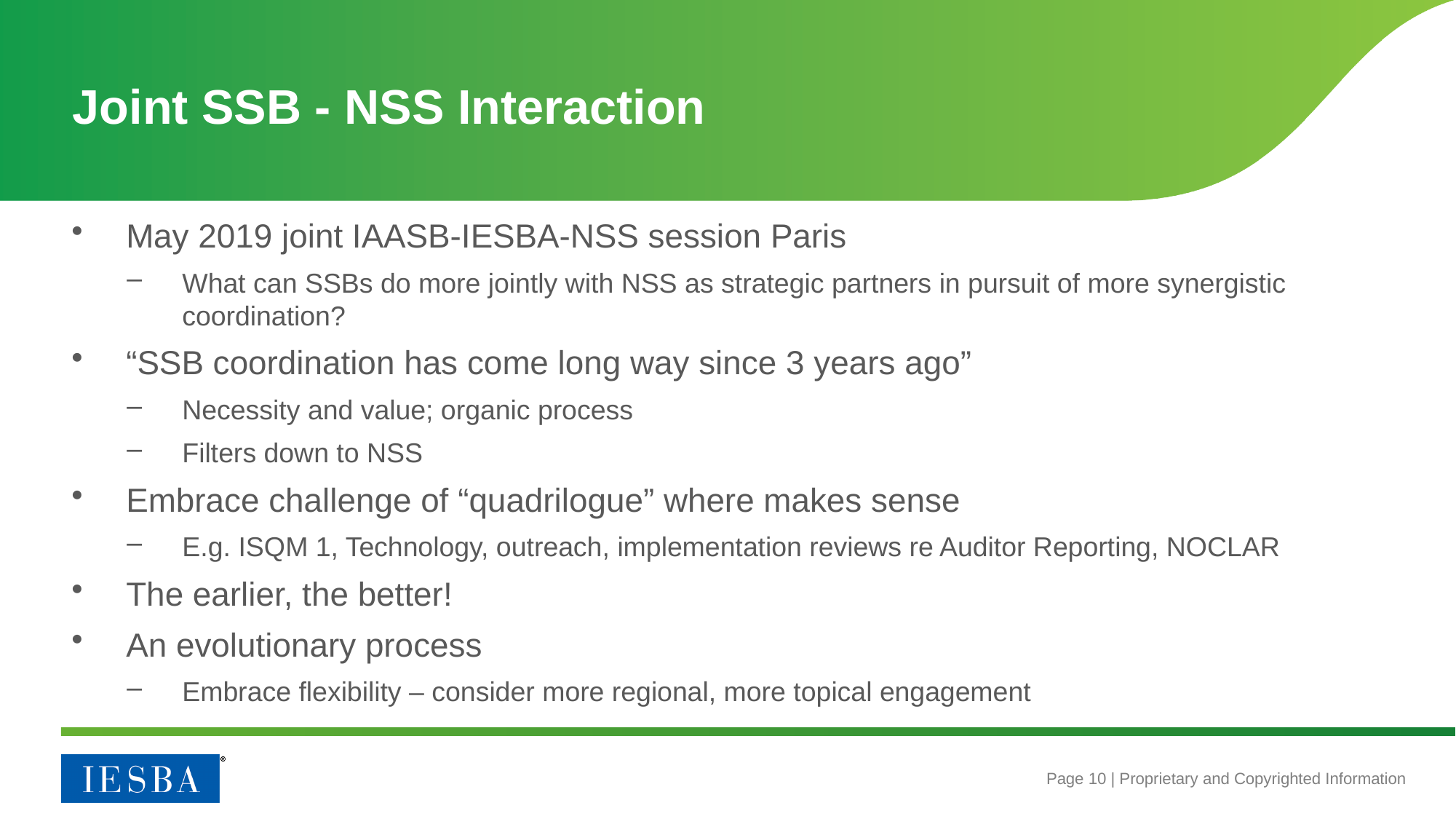

# Joint SSB - NSS Interaction
May 2019 joint IAASB-IESBA-NSS session Paris
What can SSBs do more jointly with NSS as strategic partners in pursuit of more synergistic coordination?
“SSB coordination has come long way since 3 years ago”
Necessity and value; organic process
Filters down to NSS
Embrace challenge of “quadrilogue” where makes sense
E.g. ISQM 1, Technology, outreach, implementation reviews re Auditor Reporting, NOCLAR
The earlier, the better!
An evolutionary process
Embrace flexibility – consider more regional, more topical engagement